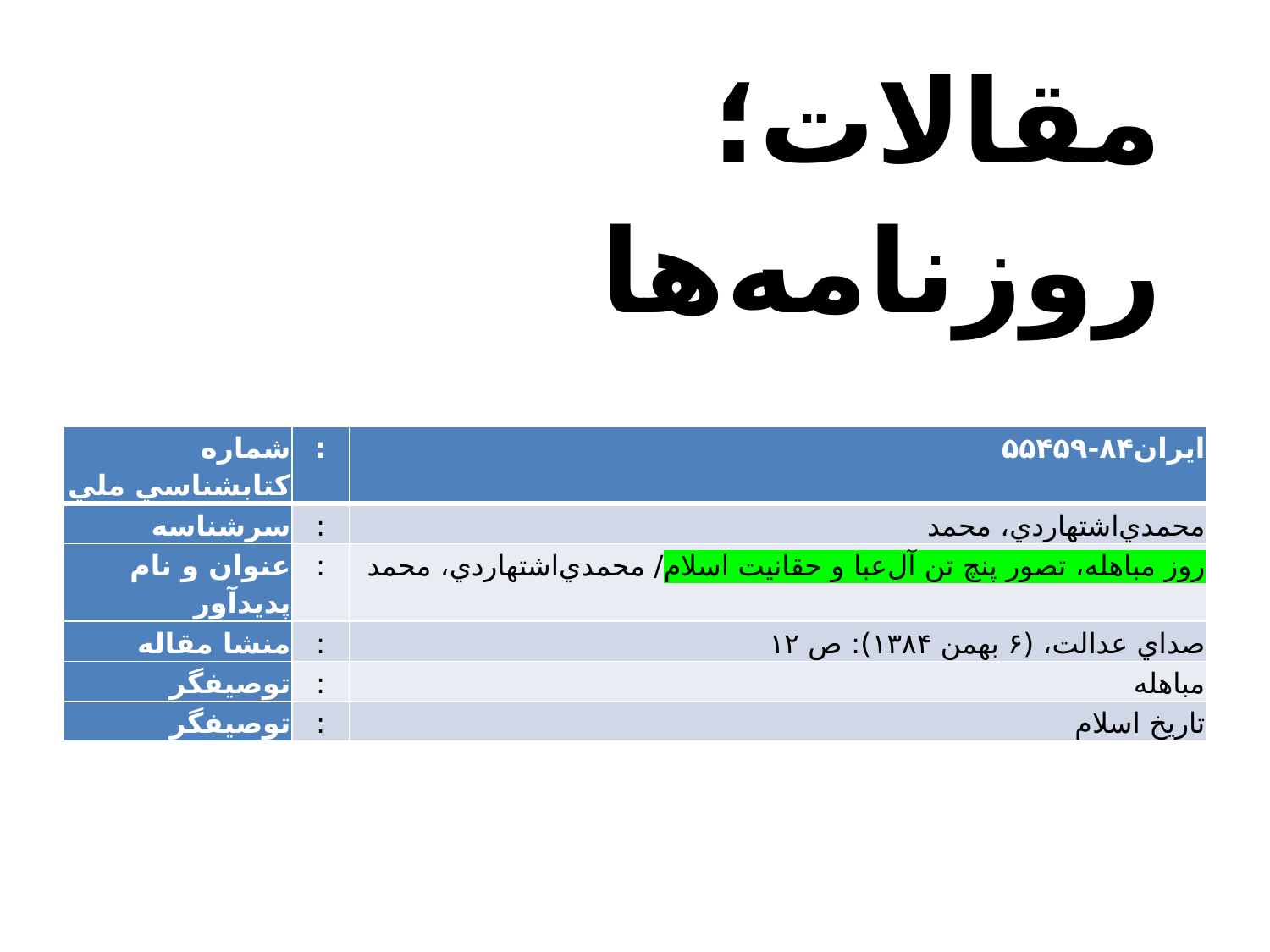

مقالات؛ روزنامه‌ها

| ‏شماره کتابشناسي ملي | : | ايران۸۴-۵۵۴۵۹ |
| --- | --- | --- |
| ‏سرشناسه | : | م‍ح‍م‍دي‌اش‍ت‍ه‍اردي‌، م‍ح‍م‍د |
| ‏عنوان و نام پديدآور | : | روز م‍ب‍اه‍ل‍ه‌، ت‍ص‍ور پ‍ن‍چ‌ ت‍ن‌ آل‌ع‍ب‍ا و ح‍ق‍ان‍ي‍ت‌ اس‍لام‌/ م‍ح‍م‍دي‌اش‍ت‍ه‍اردي‌، م‍ح‍م‍د |
| ‏منشا مقاله | : | ص‍داي‌ ع‍دال‍ت‌، (۶ ب‍ه‍م‍ن‌ ۱۳۸۴): ص‌ ۱۲ |
| ‏توصيفگر | : | م‍ب‍اه‍ل‍ه‌ |
| ‏توصيفگر | : | ت‍اري‍خ‌ اس‍لام‌ |